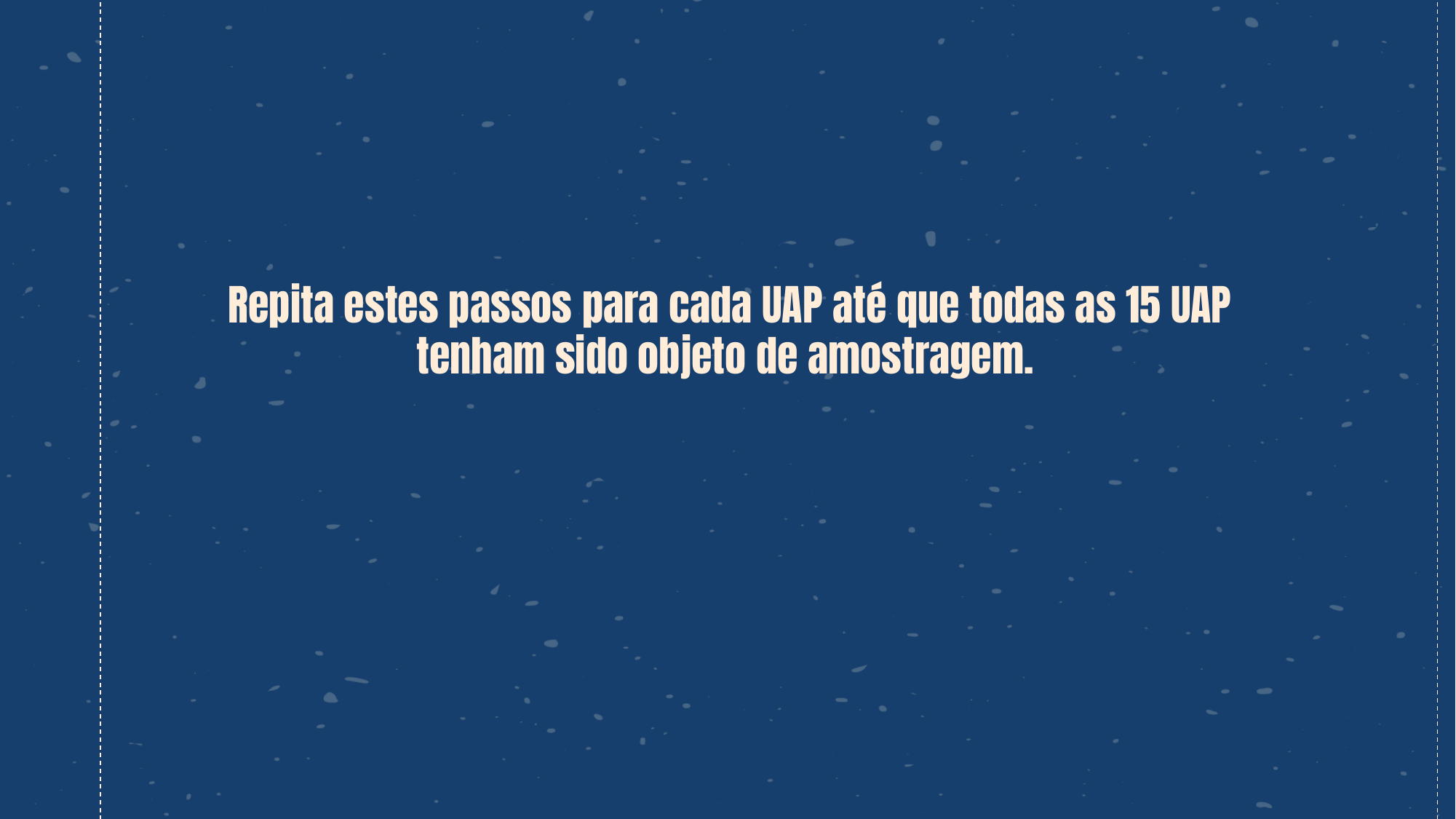

# Repita estes passos para cada UAP até que todas as 15 UAP tenham sido objeto de amostragem.